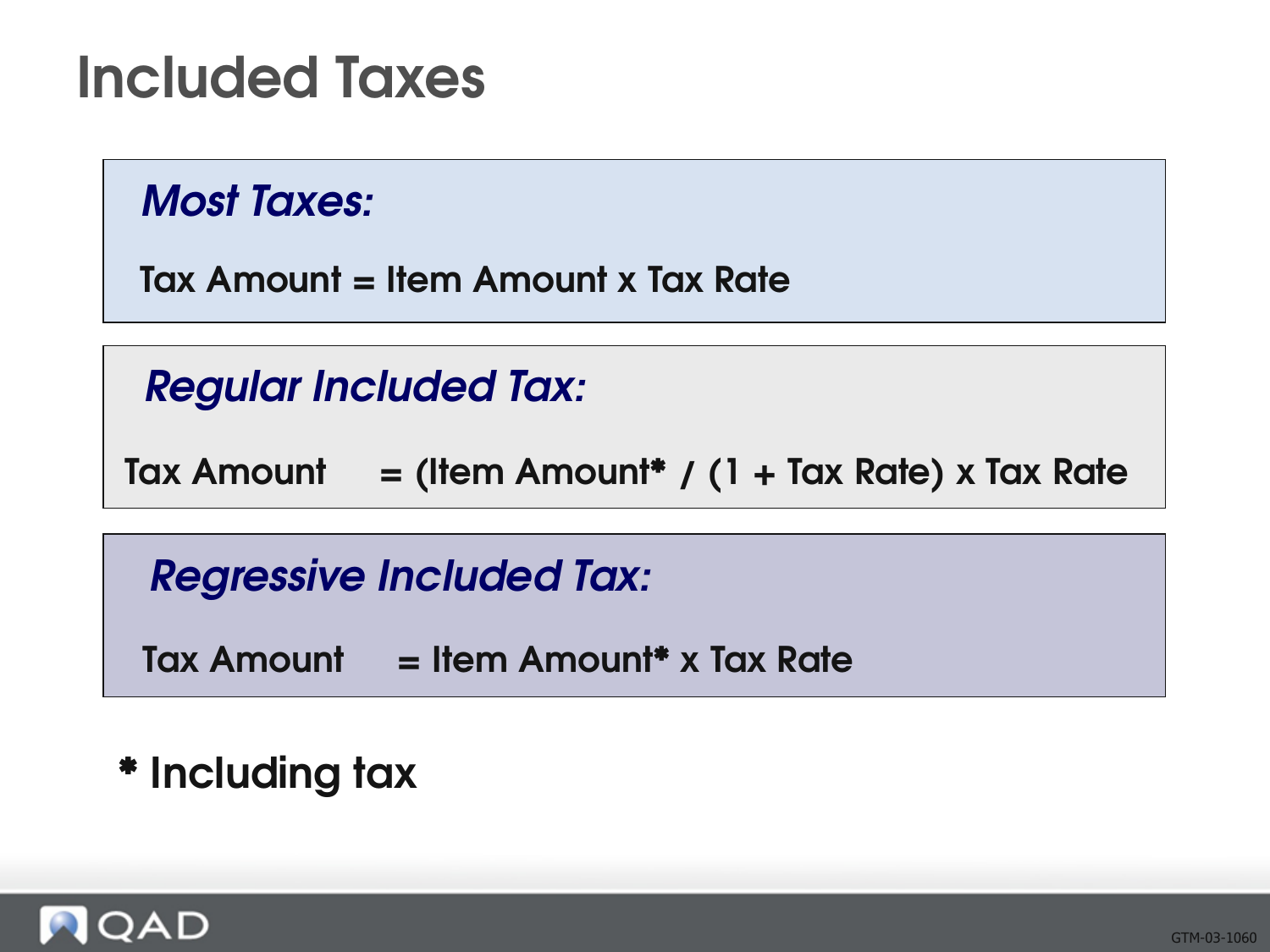

# Included Taxes

Most Taxes:
Tax Amount = Item Amount x Tax Rate

Regular Included Tax:
Tax Amount	= (Item Amount* / (1 + Tax Rate) x Tax Rate

Regressive Included Tax:
Tax Amount	= Item Amount* x Tax Rate
* Including tax
GTM-03-1060